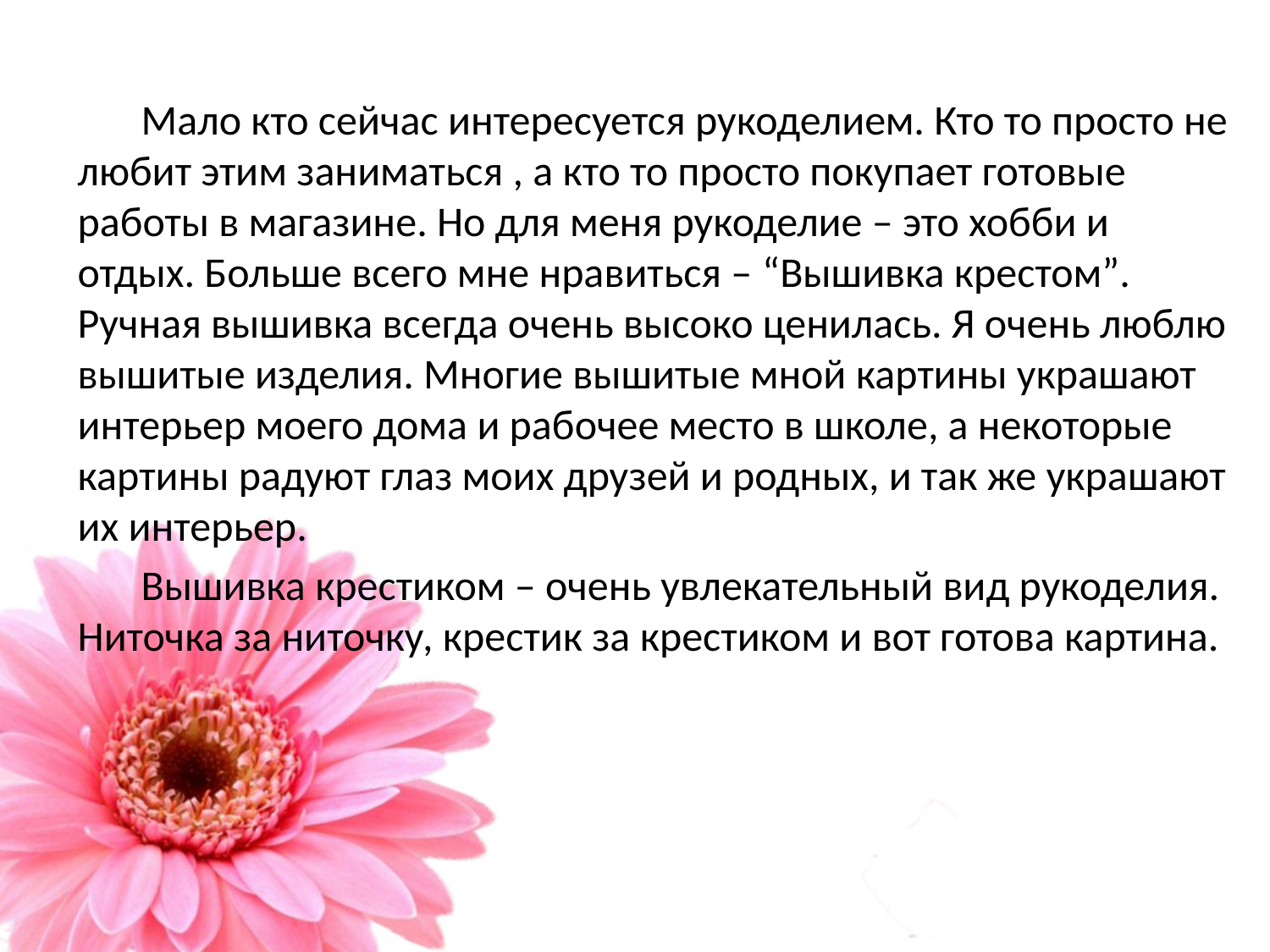

Мало кто сейчас интересуется рукоделием. Кто то просто не любит этим заниматься , а кто то просто покупает готовые работы в магазине. Но для меня рукоделие – это хобби и отдых. Больше всего мне нравиться – “Вышивка крестом”. Ручная вышивка всегда очень высоко ценилась. Я очень люблю вышитые изделия. Многие вышитые мной картины украшают интерьер моего дома и рабочее место в школе, а некоторые картины радуют глаз моих друзей и родных, и так же украшают их интерьер.
Вышивка крестиком – очень увлекательный вид рукоделия. Ниточка за ниточку, крестик за крестиком и вот готова картина.